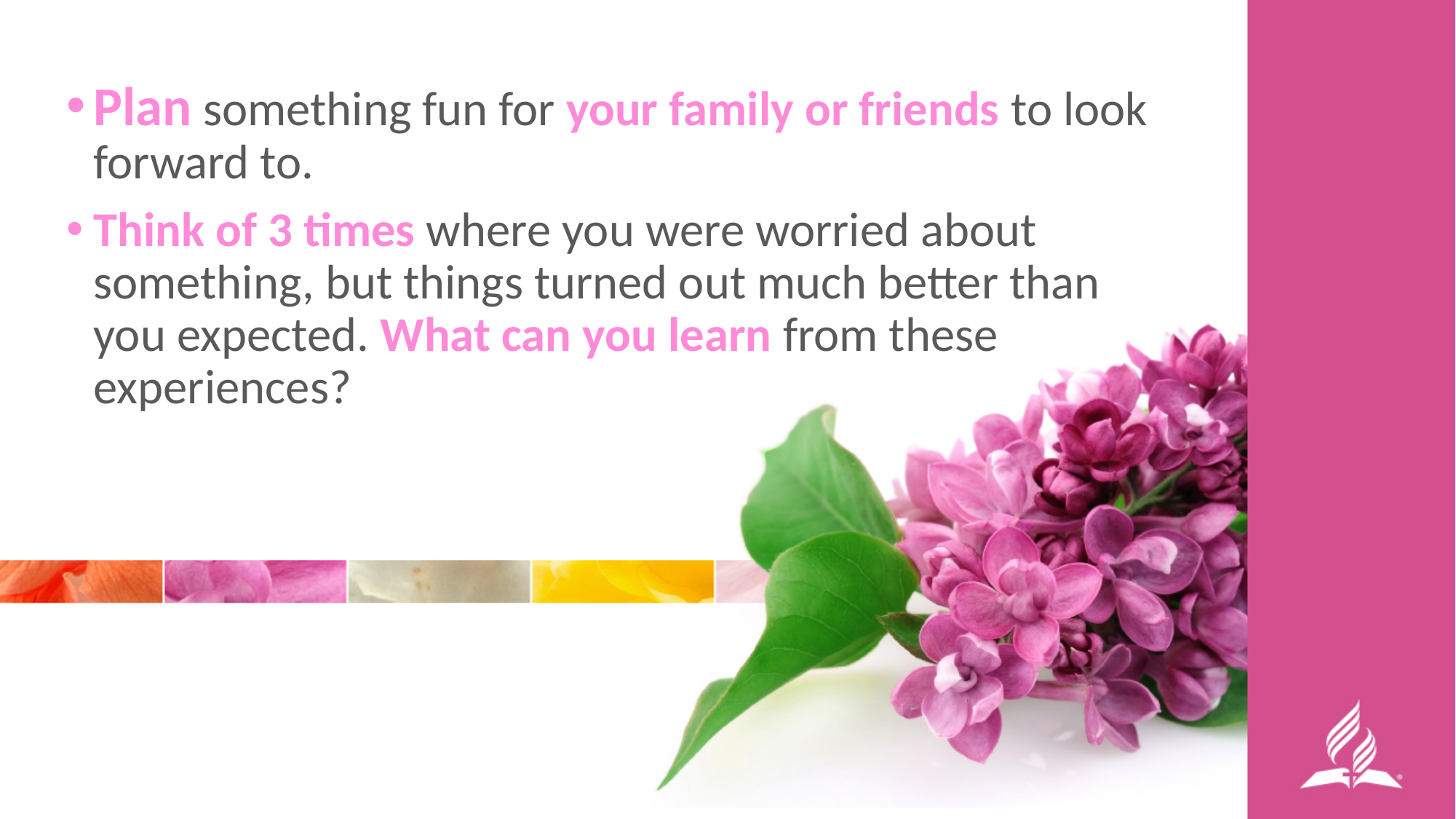

Plan something fun for your family or friends to look forward to.
Think of 3 times where you were worried about something, but things turned out much better than you expected. What can you learn from these experiences?